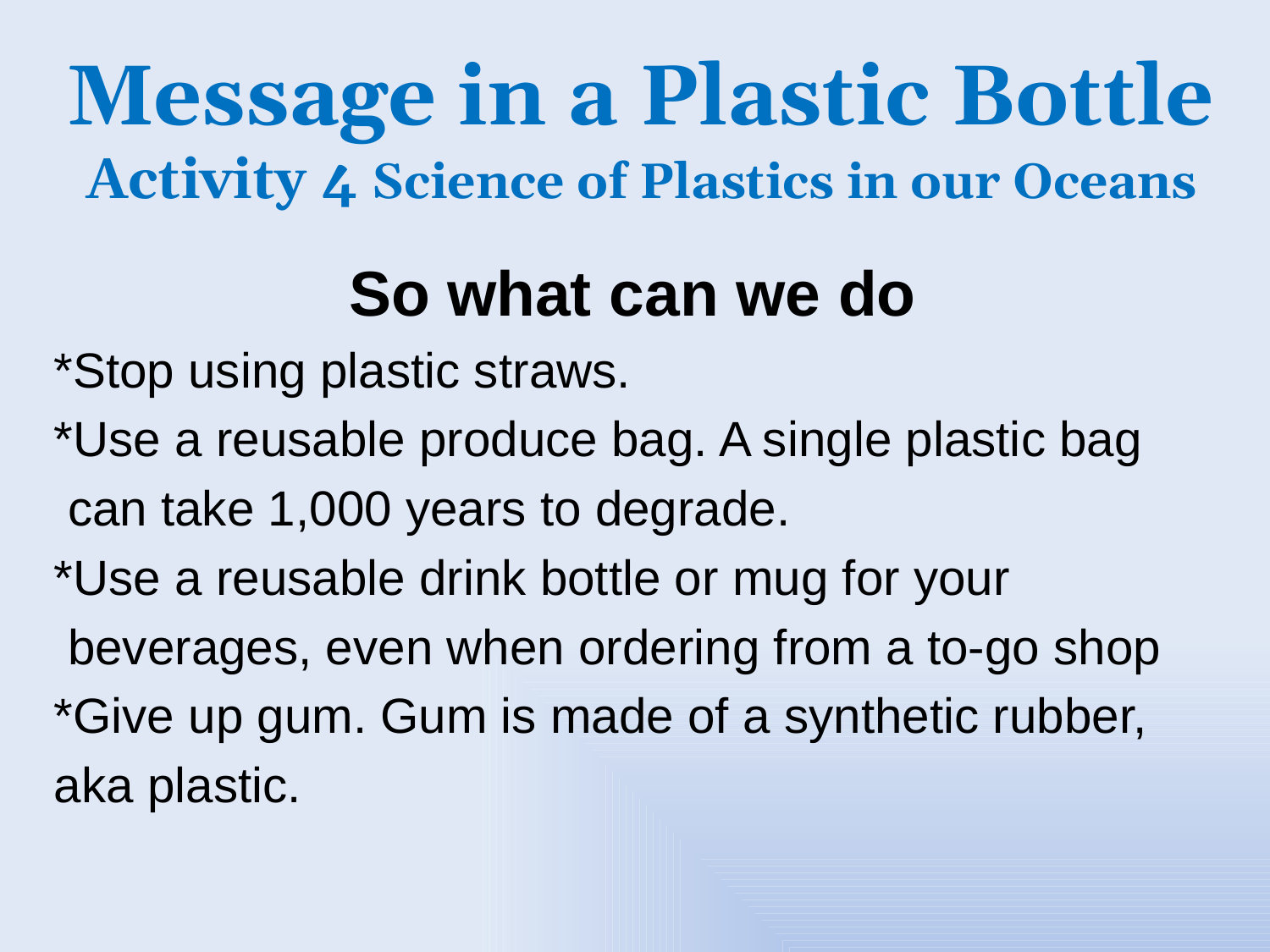

Message in a Plastic Bottle
Activity 4 Science of Plastics in our Oceans
So what can we do
*Stop using plastic straws.
*Use a reusable produce bag. A single plastic bag
 can take 1,000 years to degrade.
*Use a reusable drink bottle or mug for your
 beverages, even when ordering from a to-go shop
*Give up gum. Gum is made of a synthetic rubber,
aka plastic.